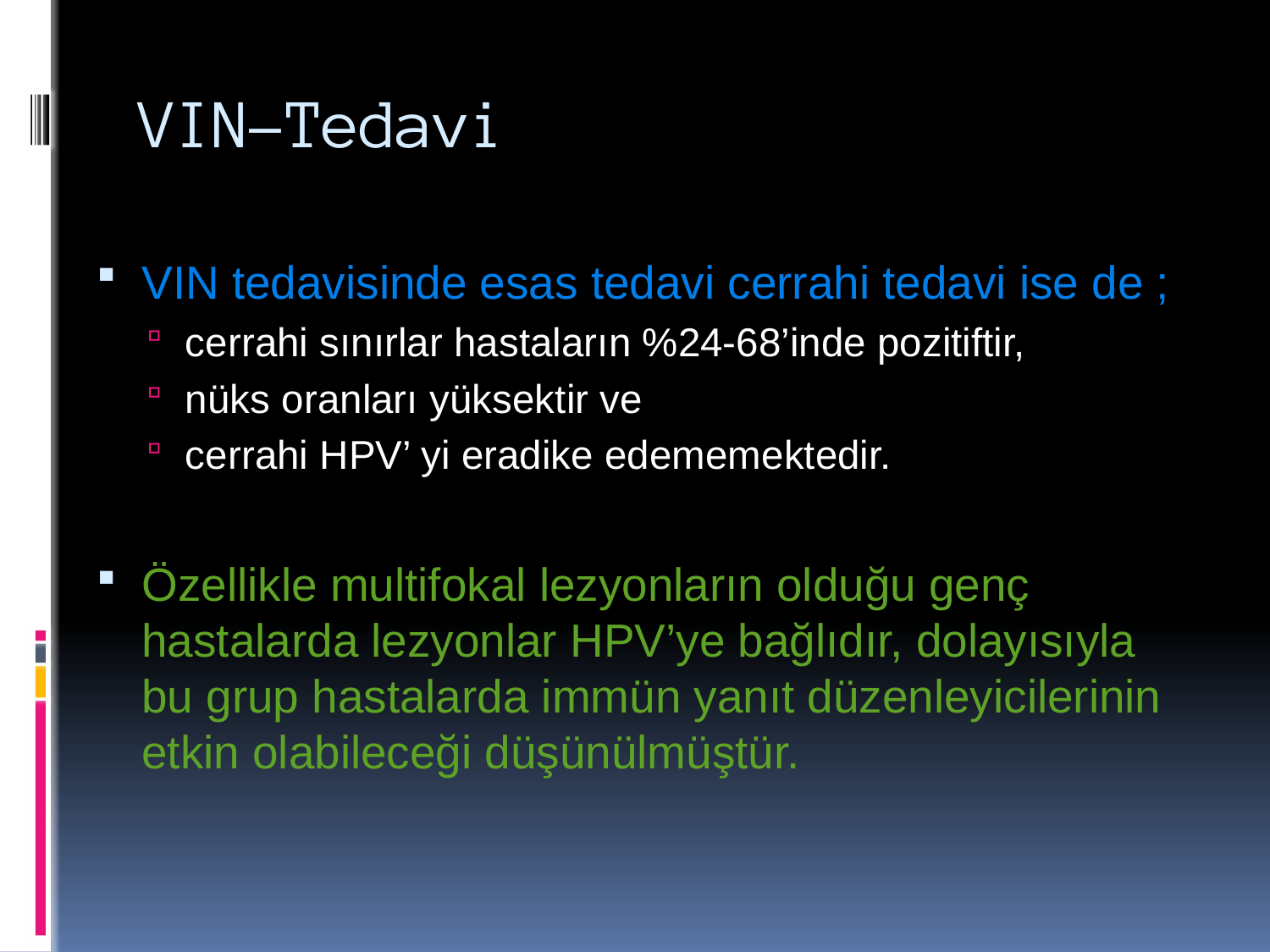

# VIN-Tedavi
VIN tedavisinde esas tedavi cerrahi tedavi ise de ;
cerrahi sınırlar hastaların %24-68’inde pozitiftir,
nüks oranları yüksektir ve
cerrahi HPV’ yi eradike edememektedir.

Özellikle multifokal lezyonların olduğu genç hastalarda lezyonlar HPV’ye bağlıdır, dolayısıyla bu grup hastalarda immün yanıt düzenleyicilerinin etkin olabileceği düşünülmüştür.